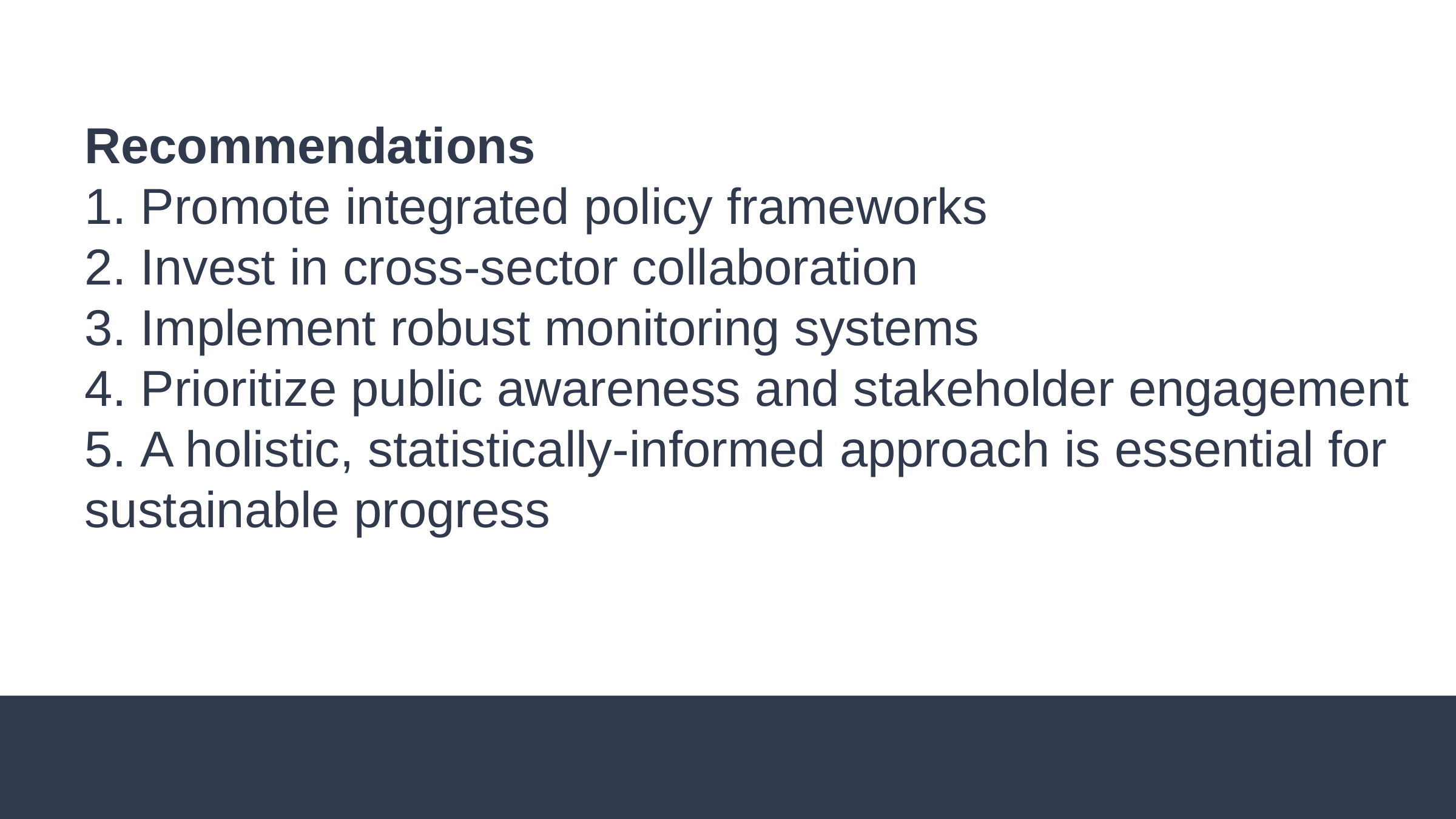

Recommendations
 Promote integrated policy frameworks
 Invest in cross-sector collaboration
 Implement robust monitoring systems
 Prioritize public awareness and stakeholder engagement
 A holistic, statistically-informed approach is essential for sustainable progress